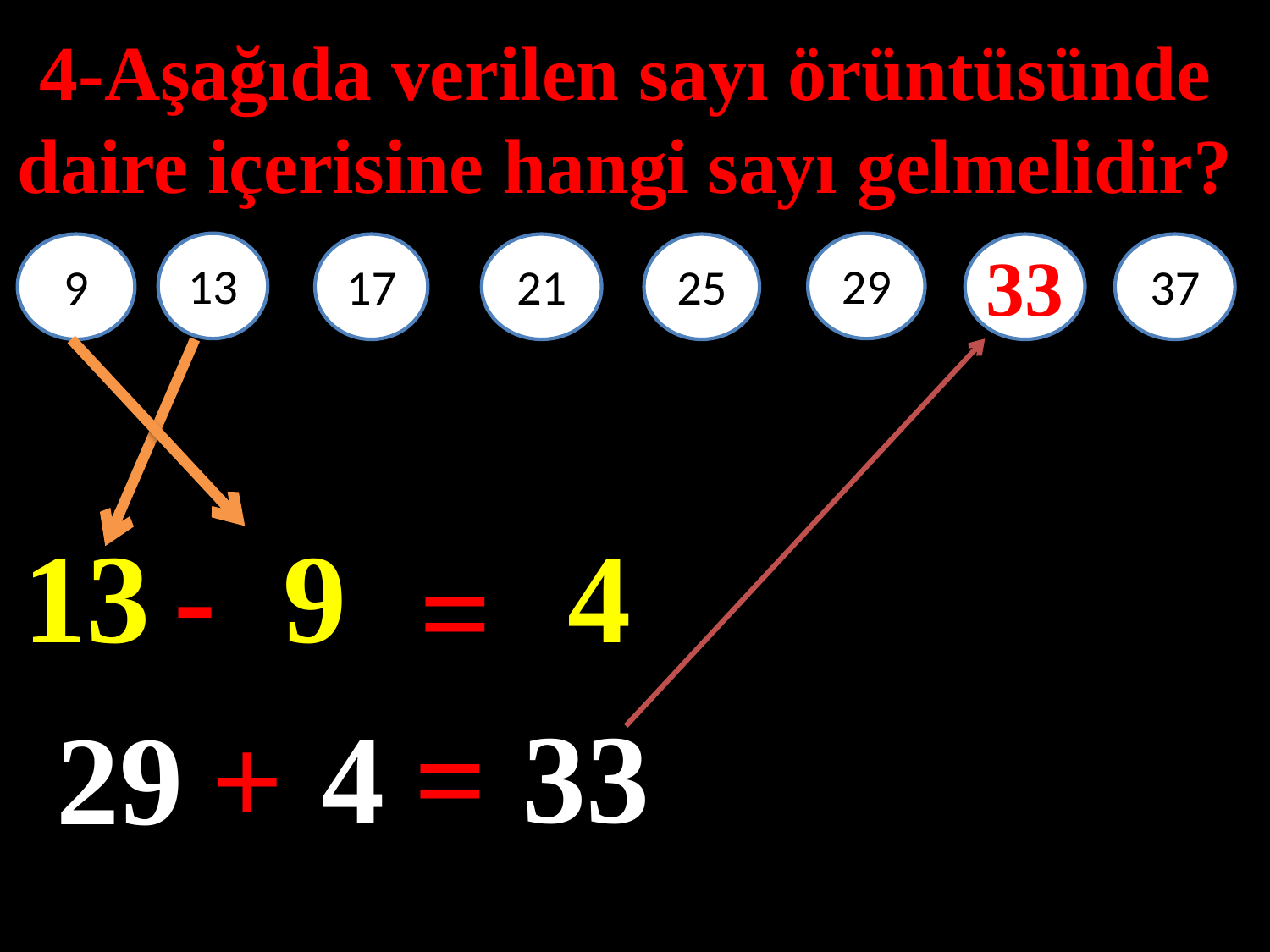

4-Aşağıda verilen sayı örüntüsünde daire içerisine hangi sayı gelmelidir?
33
29
13
9
17
21
25

37
#
13
-
9
4
=
33
=
4
29
+